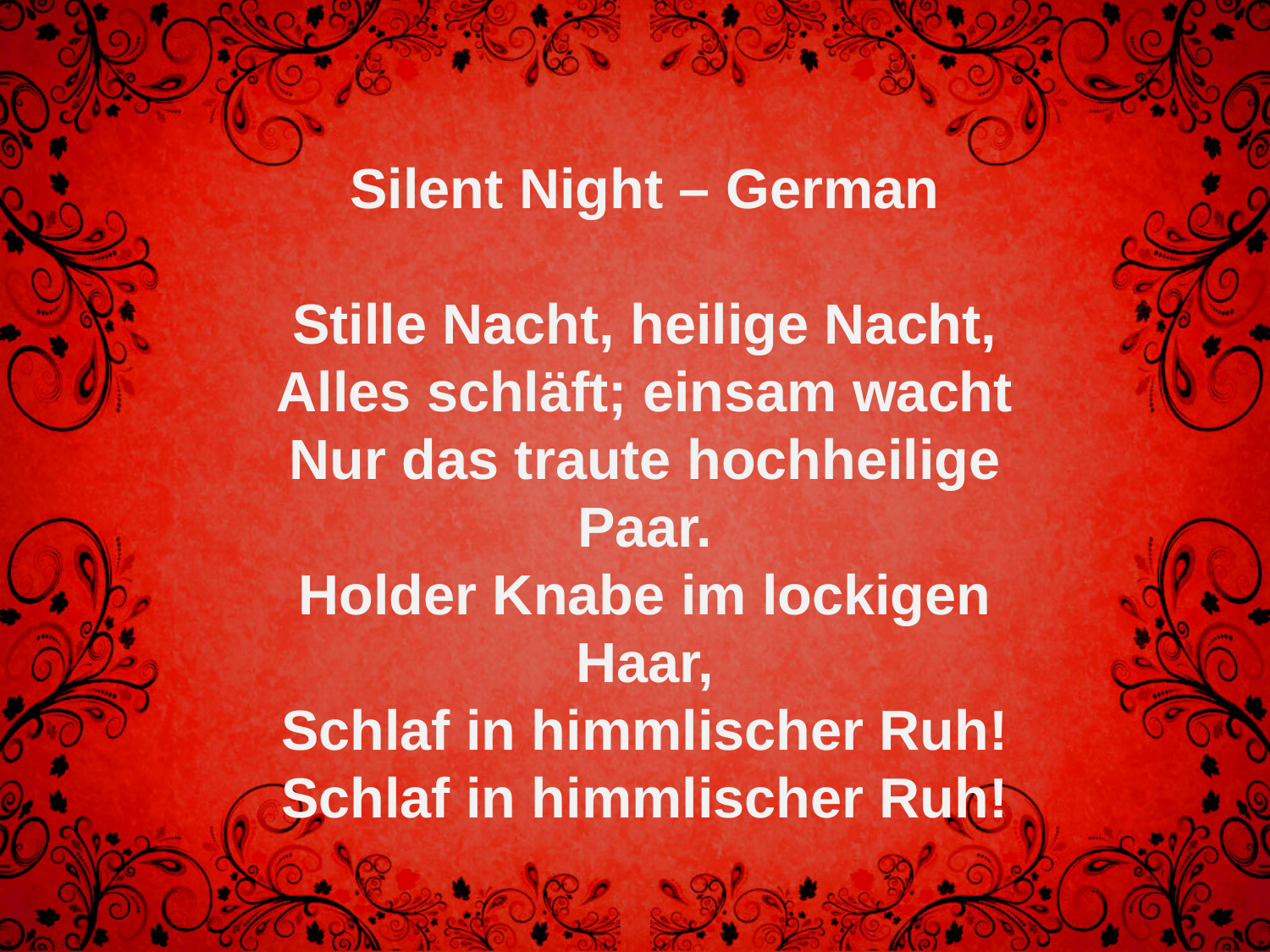

Silent Night – German

Stille Nacht, heilige Nacht,
Alles schläft; einsam wacht
Nur das traute hochheilige Paar.
Holder Knabe im lockigen Haar,
Schlaf in himmlischer Ruh!
Schlaf in himmlischer Ruh!